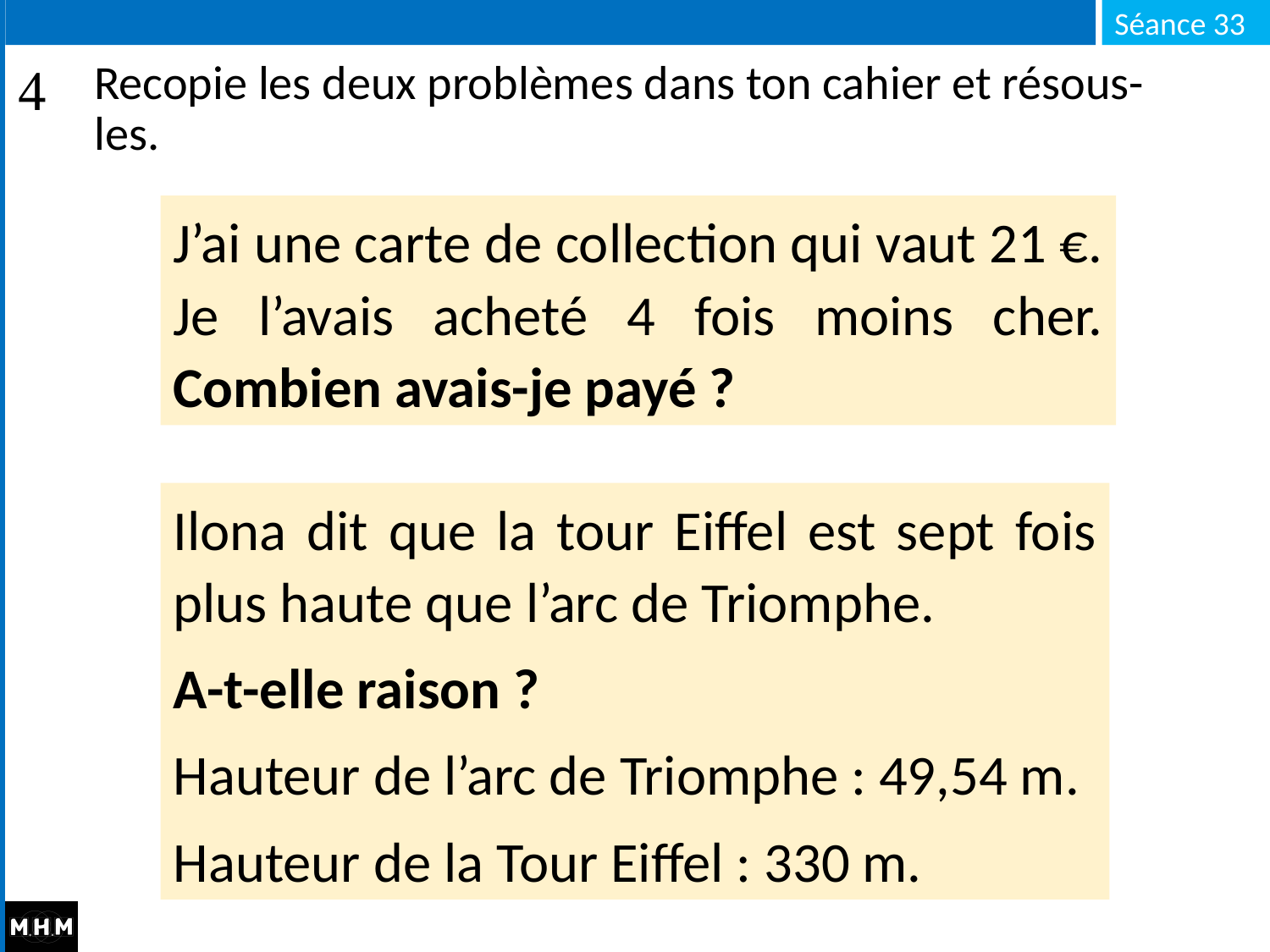

# Recopie les deux problèmes dans ton cahier et résous-les.
J’ai une carte de collection qui vaut 21 €. Je l’avais acheté 4 fois moins cher. Combien avais-je payé ?
Ilona dit que la tour Eiffel est sept fois plus haute que l’arc de Triomphe.
A-t-elle raison ?
Hauteur de l’arc de Triomphe : 49,54 m.
Hauteur de la Tour Eiffel : 330 m.